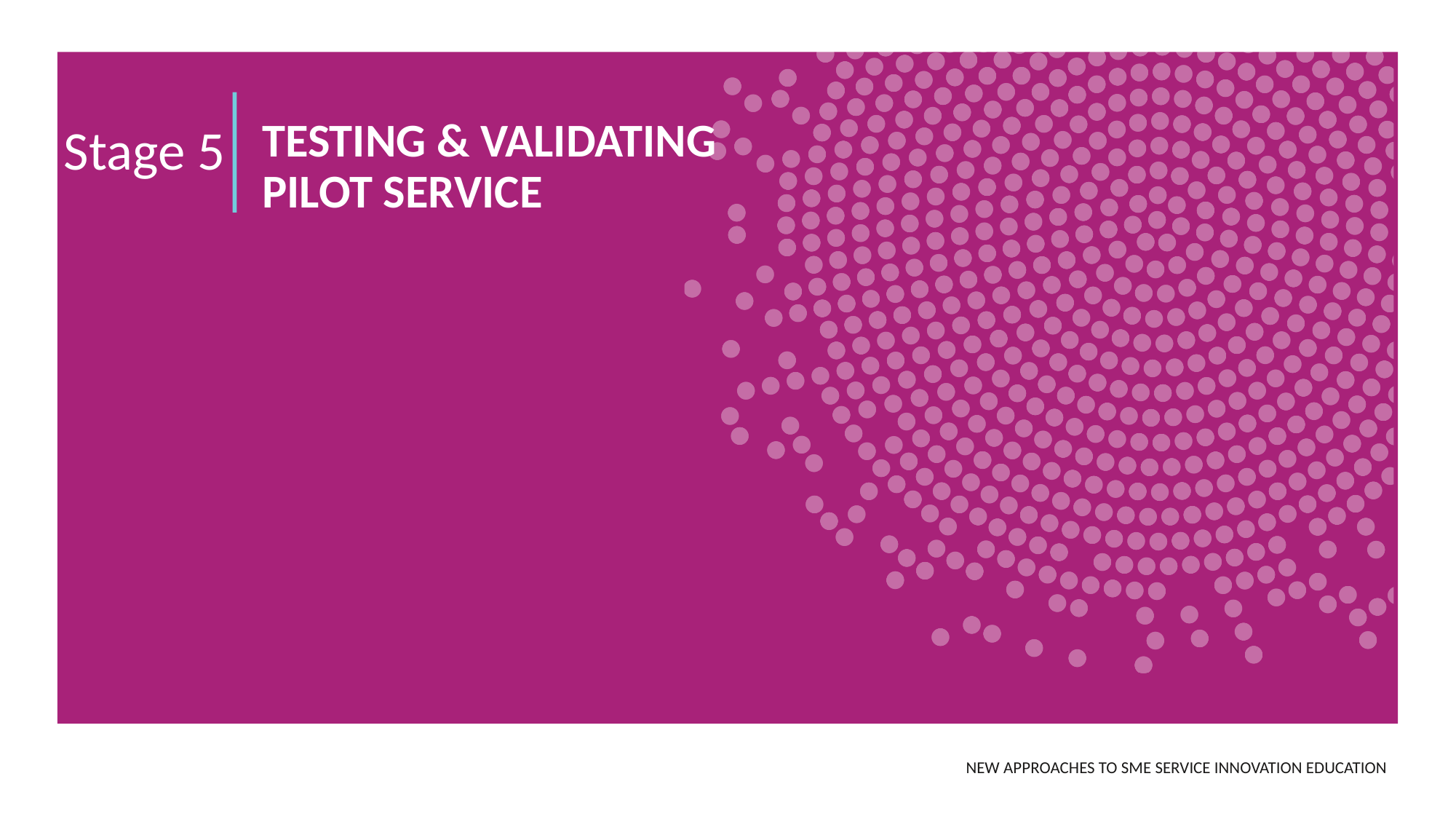

TESTING & VALIDATING PILOT SERVICE
Stage 5